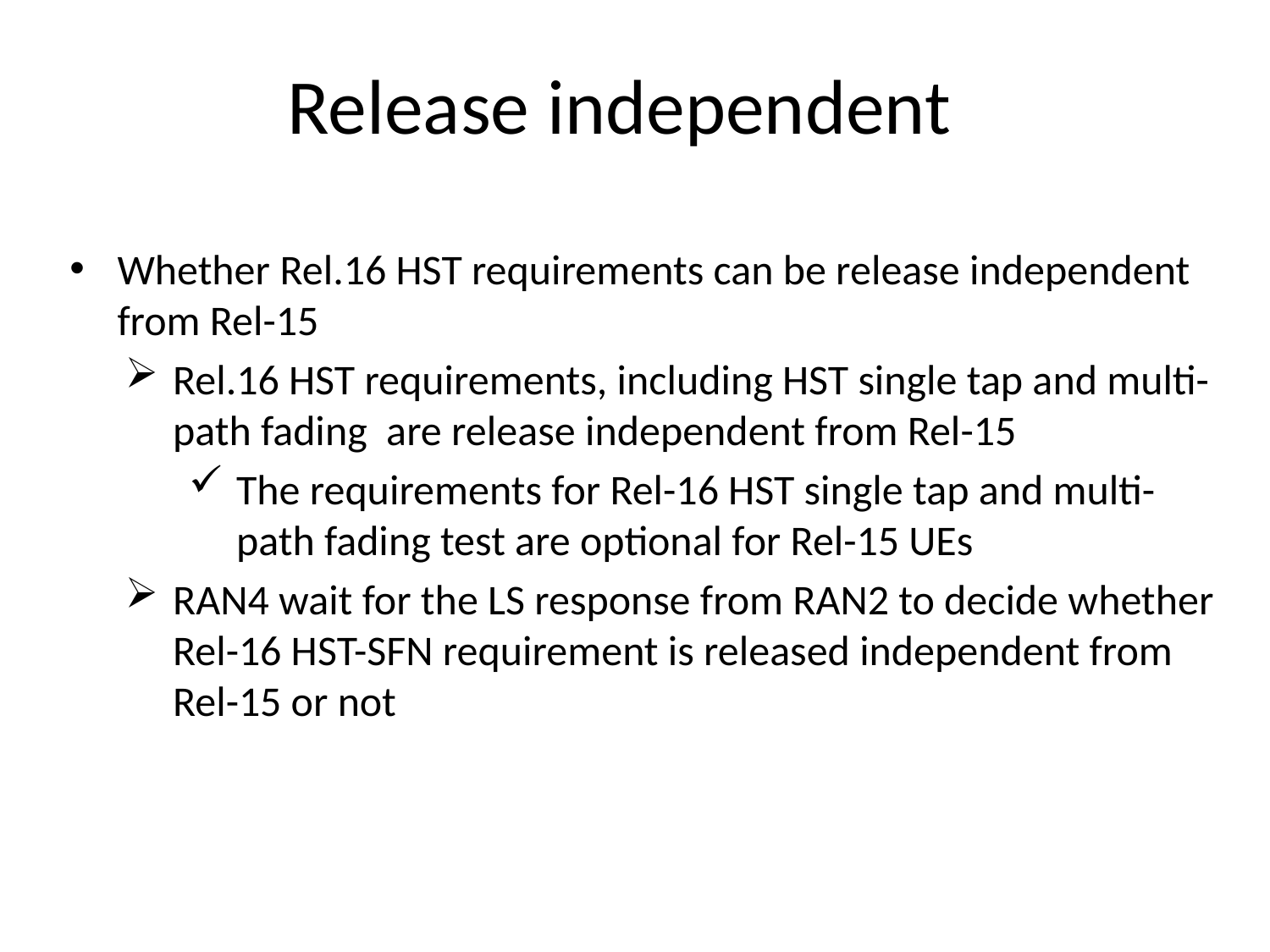

# Release independent
Whether Rel.16 HST requirements can be release independent from Rel-15
Rel.16 HST requirements, including HST single tap and multi-path fading  are release independent from Rel-15
The requirements for Rel-16 HST single tap and multi-path fading test are optional for Rel-15 UEs
RAN4 wait for the LS response from RAN2 to decide whether Rel-16 HST-SFN requirement is released independent from Rel-15 or not